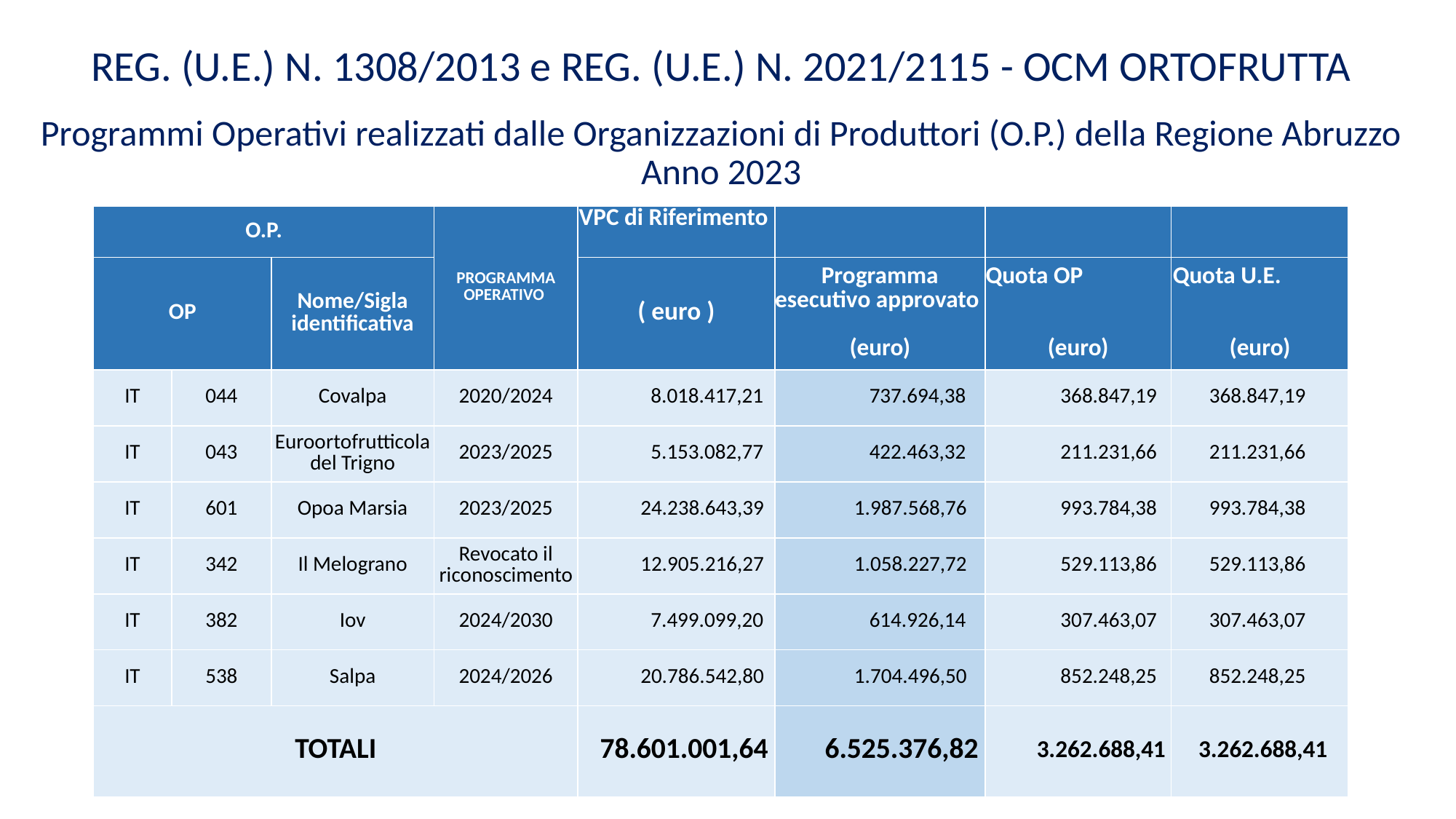

REG. (U.E.) N. 1308/2013 e REG. (U.E.) N. 2021/2115 - OCM ORTOFRUTTA
Programmi Operativi realizzati dalle Organizzazioni di Produttori (O.P.) della Regione Abruzzo
Anno 2023
| O.P. |  |  | PROGRAMMA OPERATIVO | VPC di Riferimento |  |  |  |
| --- | --- | --- | --- | --- | --- | --- | --- |
| OP |  | Nome/Sigla identificativa |  | ( euro ) | Programma esecutivo approvato (euro) | Quota OP (euro) | Quota U.E. (euro) |
| IT | 044 | Covalpa | 2020/2024 | 8.018.417,21 | 737.694,38 | 368.847,19 | 368.847,19 |
| IT | 043 | Euroortofrutticola del Trigno | 2023/2025 | 5.153.082,77 | 422.463,32 | 211.231,66 | 211.231,66 |
| IT | 601 | Opoa Marsia | 2023/2025 | 24.238.643,39 | 1.987.568,76 | 993.784,38 | 993.784,38 |
| IT | 342 | Il Melograno | Revocato il riconoscimento | 12.905.216,27 | 1.058.227,72 | 529.113,86 | 529.113,86 |
| IT | 382 | Iov | 2024/2030 | 7.499.099,20 | 614.926,14 | 307.463,07 | 307.463,07 |
| IT | 538 | Salpa | 2024/2026 | 20.786.542,80 | 1.704.496,50 | 852.248,25 | 852.248,25 |
| TOTALI |  |  |  | 78.601.001,64 | 6.525.376,82 | 3.262.688,41 | 3.262.688,41 |